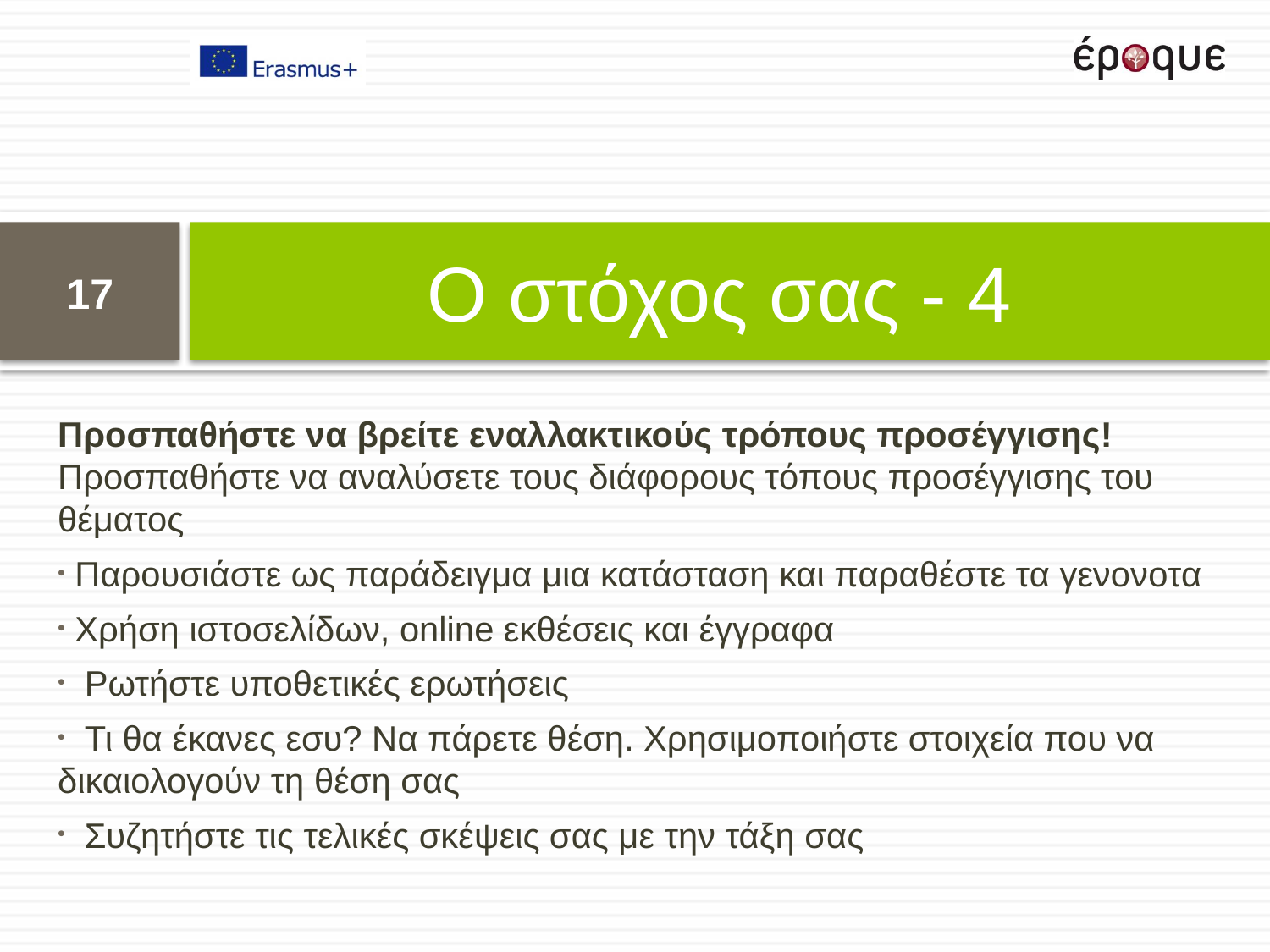

# Ο στόχος σας - 4
17
Προσπαθήστε να βρείτε εναλλακτικούς τρόπους προσέγγισης!  Προσπαθήστε να αναλύσετε τους διάφορους τόπους προσέγγισης του θέματος
 Παρουσιάστε ως παράδειγμα μια κατάσταση και παραθέστε τα γενονοτα
 Χρήση ιστοσελίδων, online εκθέσεις και έγγραφα
  Ρωτήστε υποθετικές ερωτήσεις
  Τι θα έκανες εσυ? Να πάρετε θέση. Χρησιμοποιήστε στοιχεία που να δικαιολογούν τη θέση σας
  Συζητήστε τις τελικές σκέψεις σας με την τάξη σας